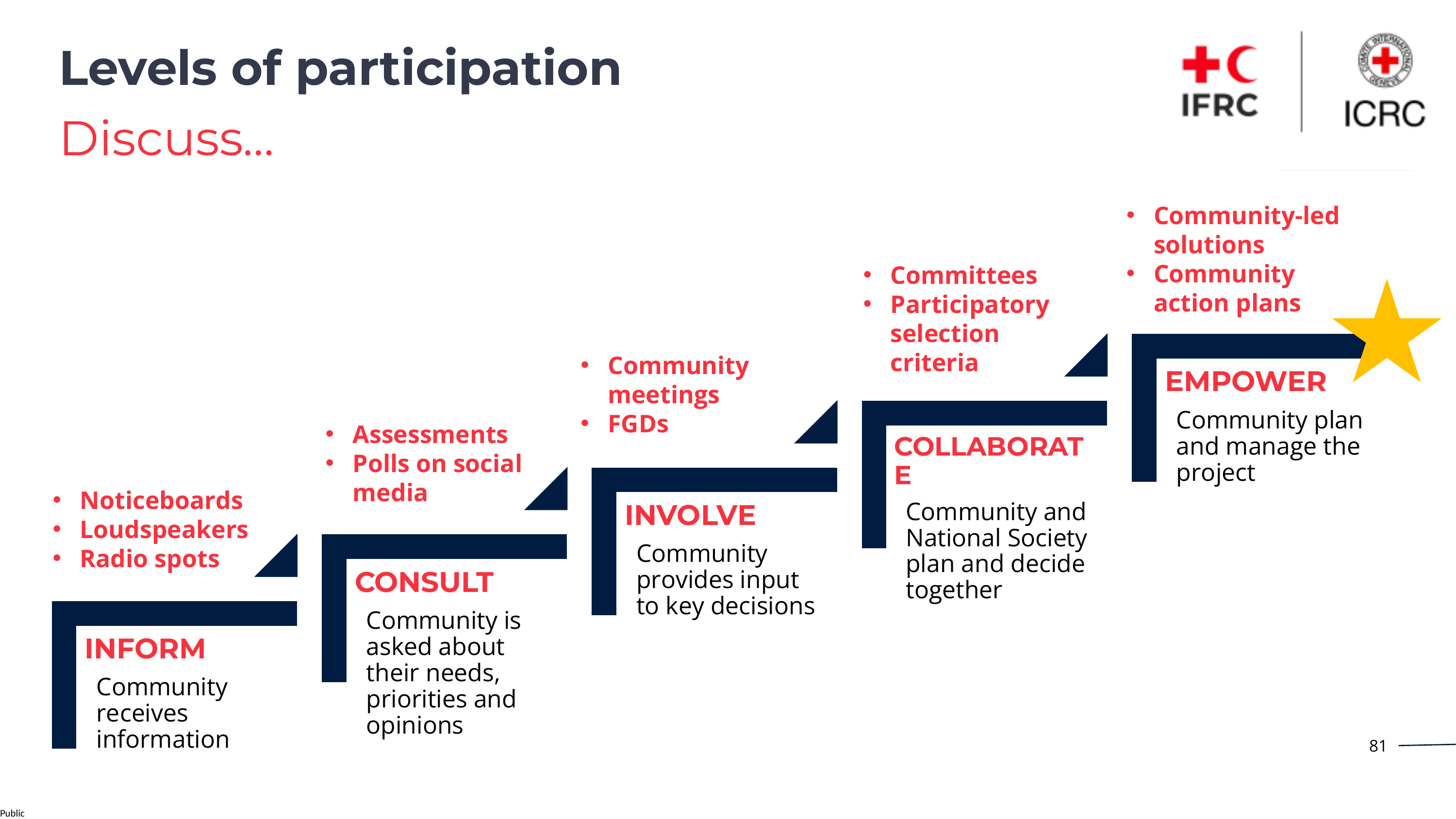

Levels of participation
Discuss…
Community-led solutions
Community action plans
INFORM
Community receives information

CONSULT
Community is asked about their needs, priorities and opinions
INVOLVE
Community provides input to key decisions
COLLABORATE
Community and National Society plan and decide together
EMPOWER
Community plan and manage the project
Committees
Participatory selection criteria

Community meetings
FGDs
Assessments
Polls on social media
Noticeboards
Loudspeakers
Radio spots